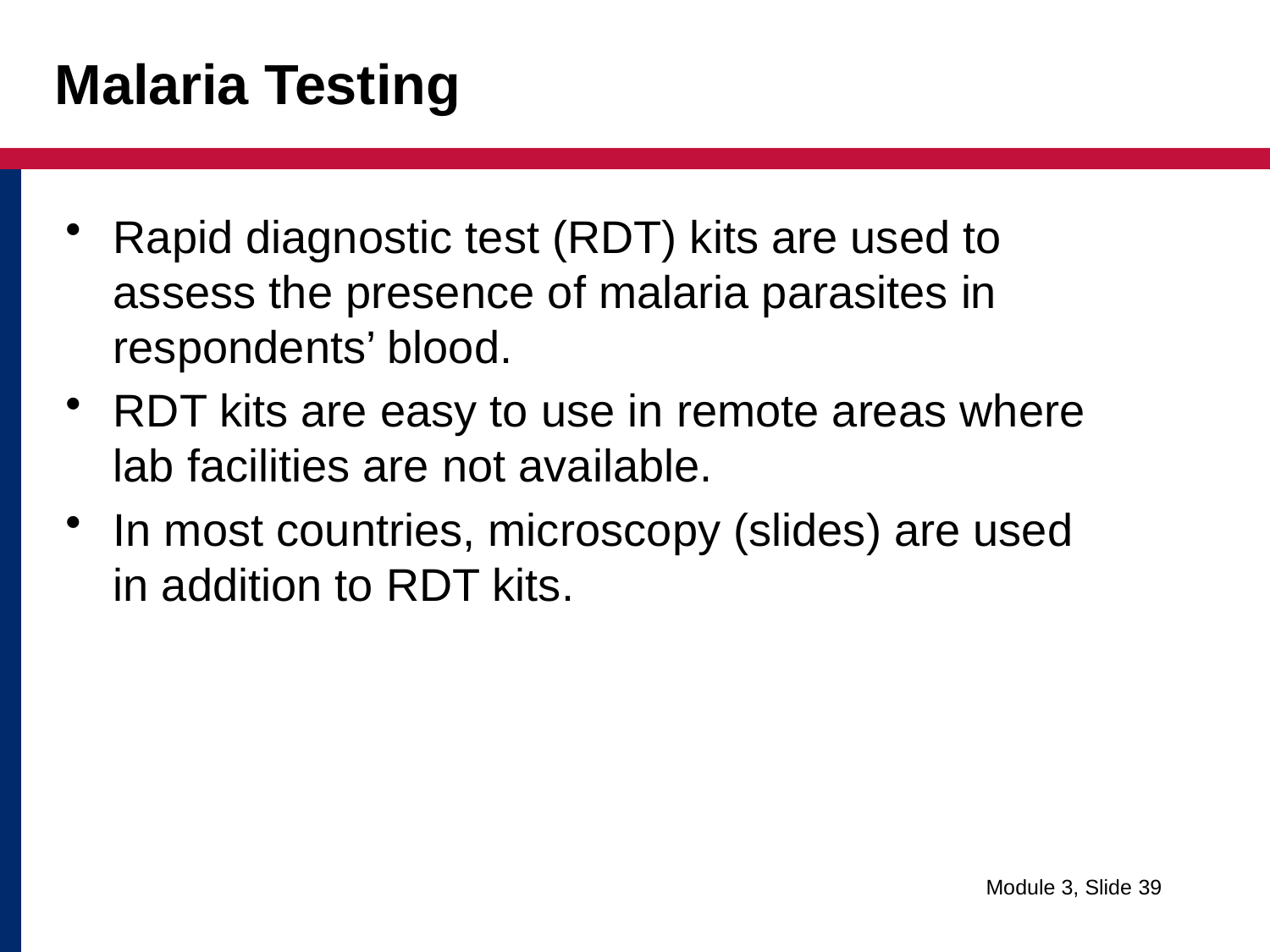

# Malaria Testing
Rapid diagnostic test (RDT) kits are used to assess the presence of malaria parasites in respondents’ blood.
RDT kits are easy to use in remote areas where lab facilities are not available.
In most countries, microscopy (slides) are used in addition to RDT kits.
Module 3, Slide 39